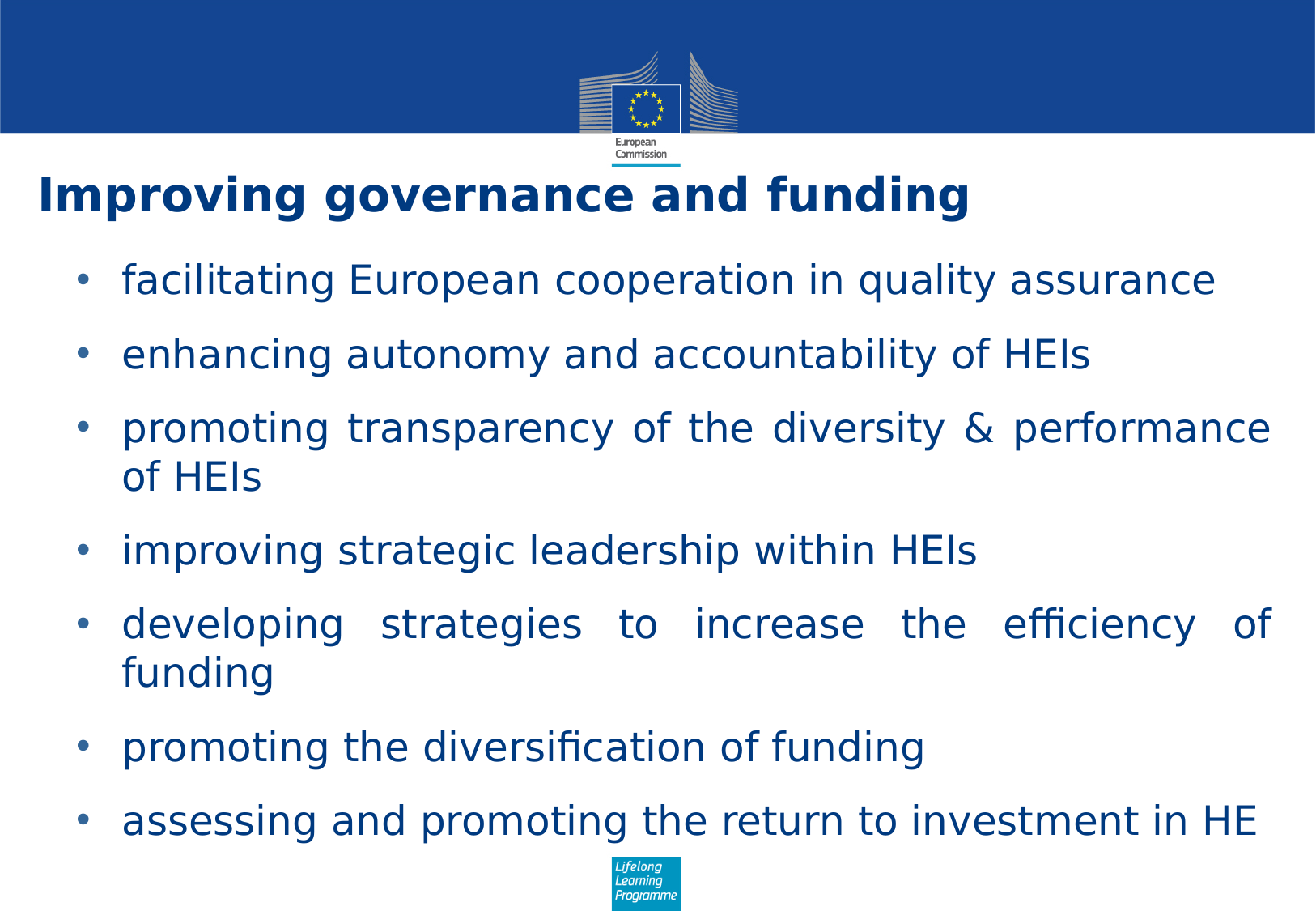

# Improving governance and funding
facilitating European cooperation in quality assurance
enhancing autonomy and accountability of HEIs
promoting transparency of the diversity & performance of HEIs
improving strategic leadership within HEIs
developing strategies to increase the efficiency of funding
promoting the diversification of funding
assessing and promoting the return to investment in HE